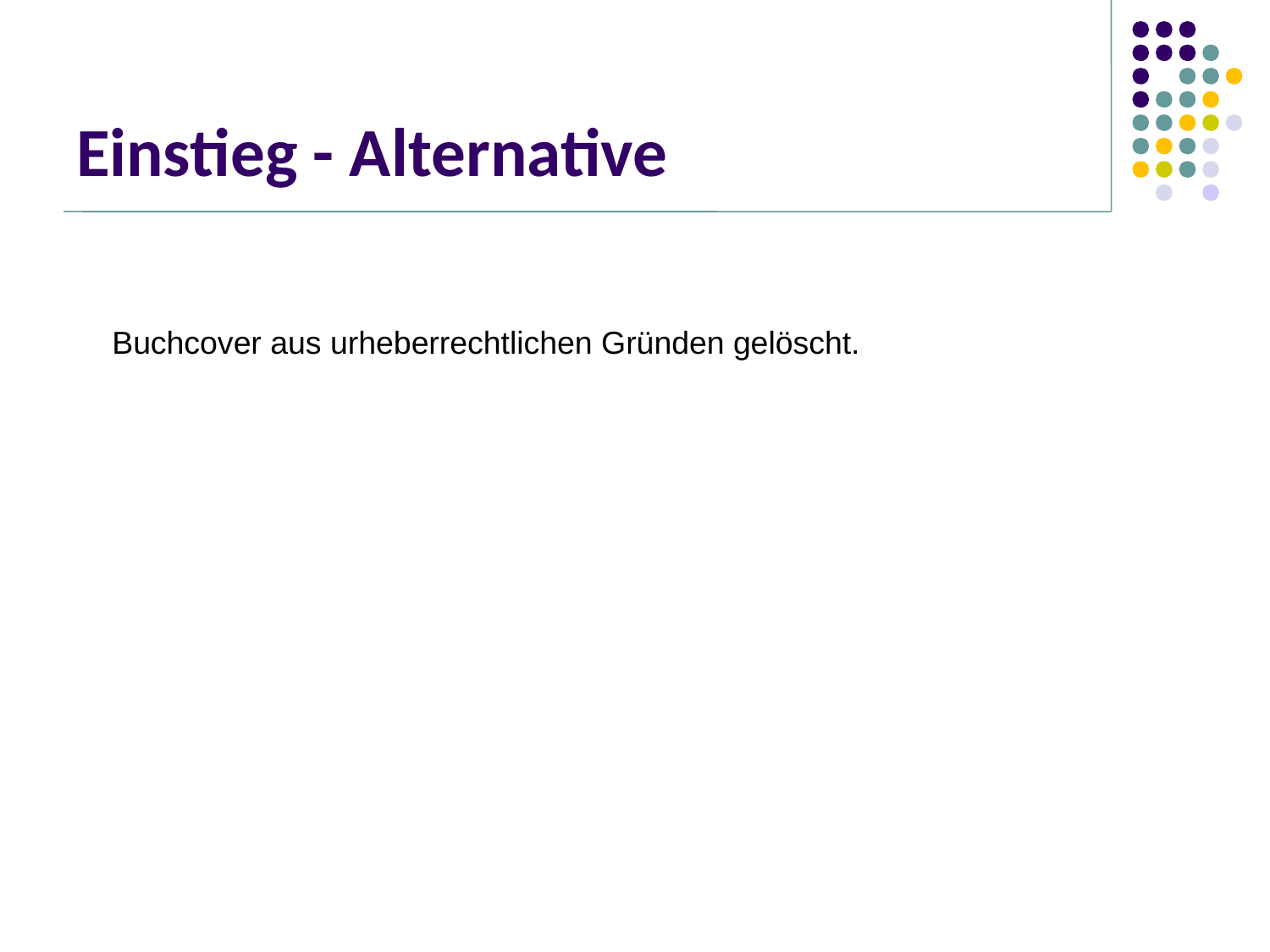

# Einstieg - Alternative
Buchcover aus urheberrechtlichen Gründen gelöscht.